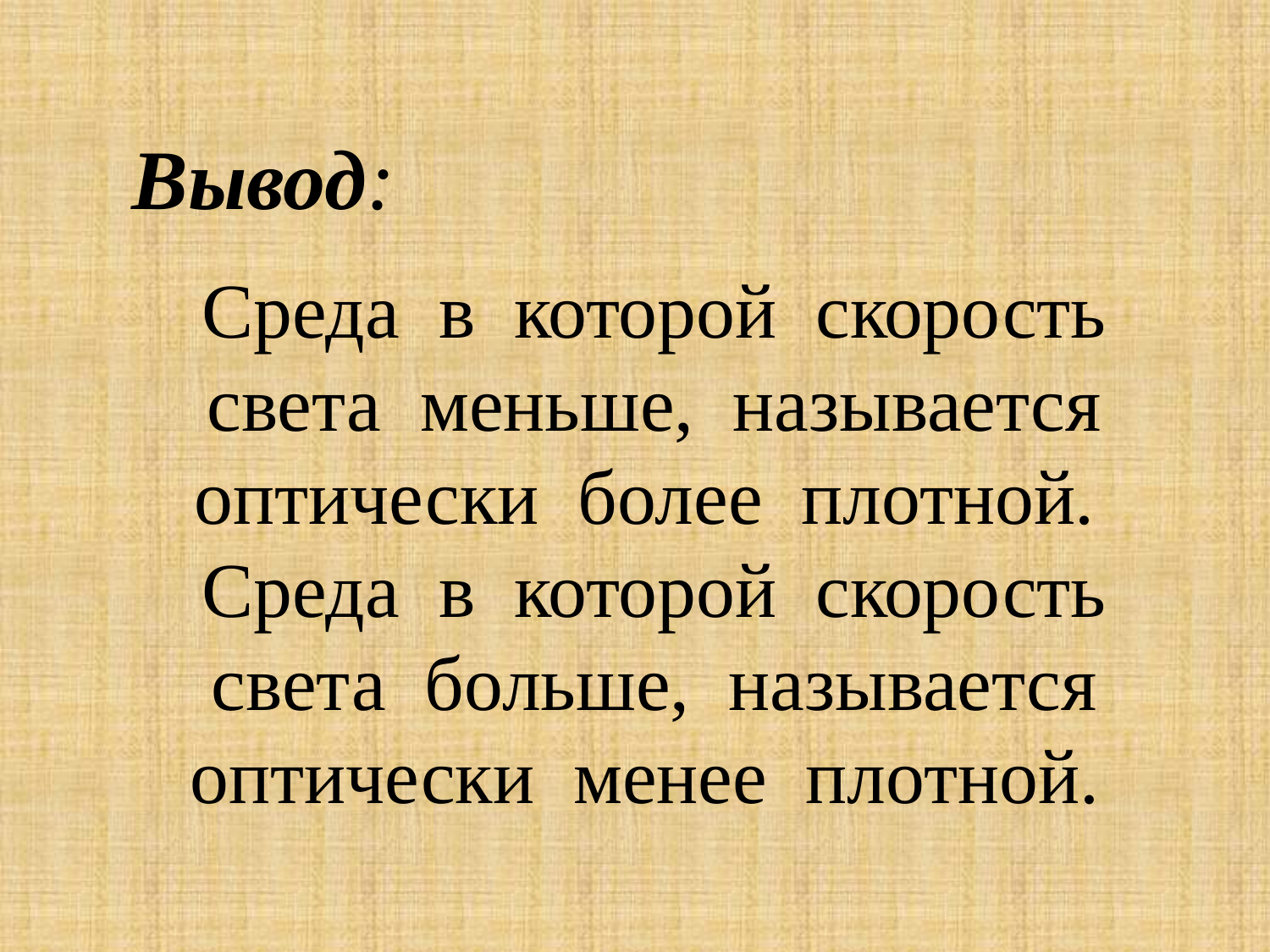

Вывод:

Среда  в  которой  скорость света  меньше,  называется оптически  более  плотной.  Среда  в  которой  скорость света  больше,  называется оптически  менее  плотной.